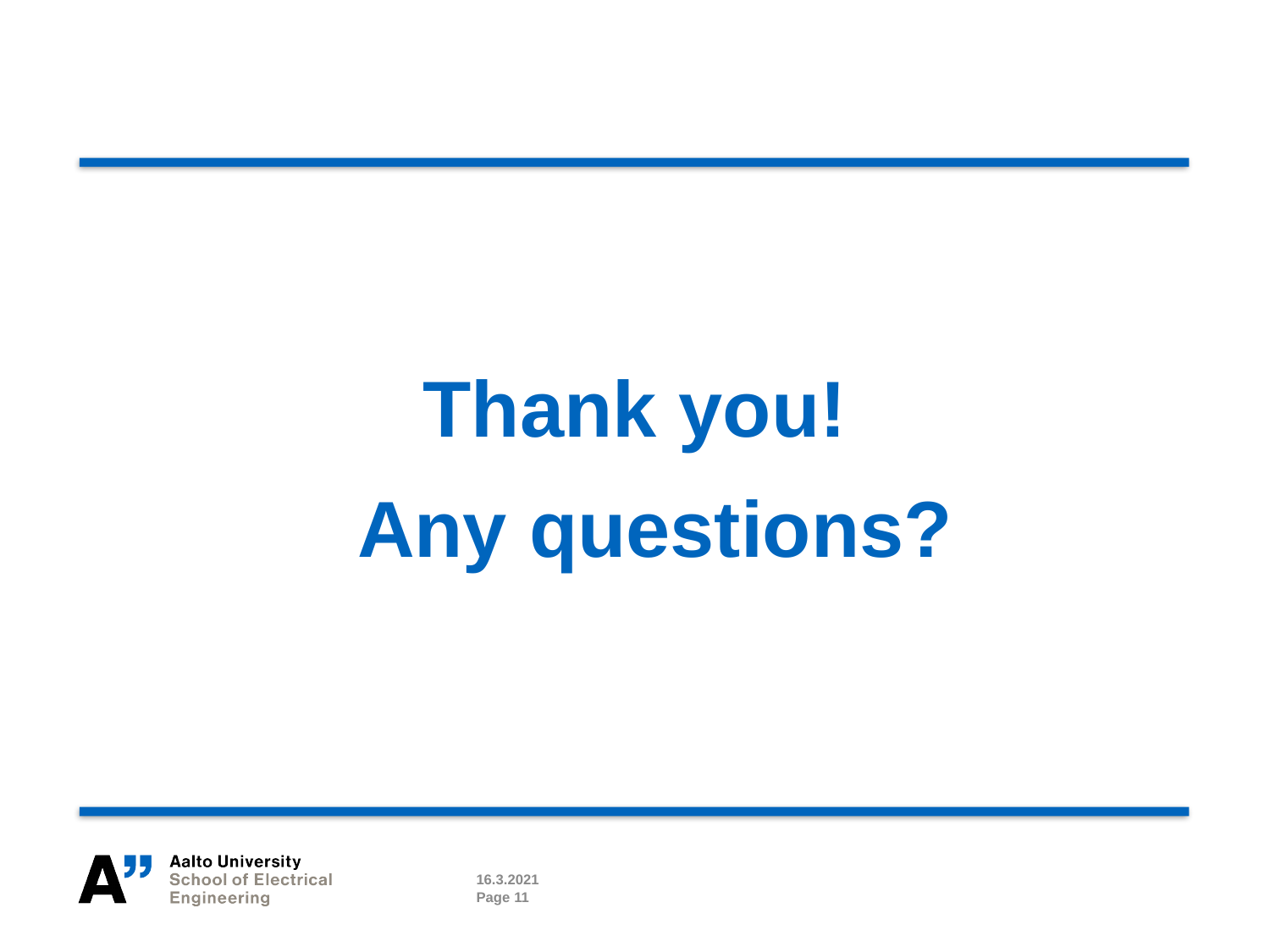

Thank you!
Any questions?
16.3.2021
Page 11